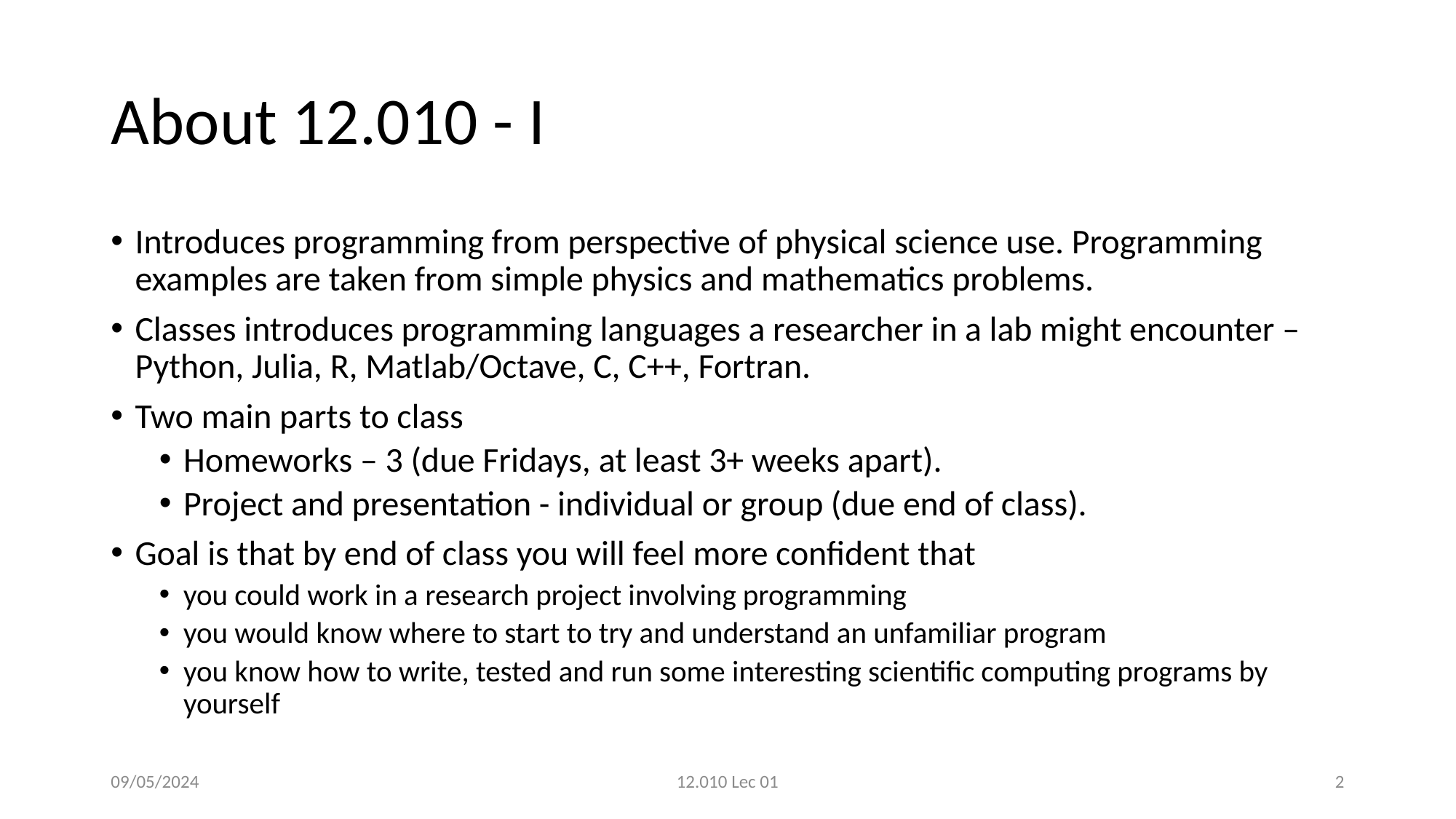

# About 12.010 - I
Introduces programming from perspective of physical science use. Programming examples are taken from simple physics and mathematics problems.
Classes introduces programming languages a researcher in a lab might encounter – Python, Julia, R, Matlab/Octave, C, C++, Fortran.
Two main parts to class
Homeworks – 3 (due Fridays, at least 3+ weeks apart).
Project and presentation - individual or group (due end of class).
Goal is that by end of class you will feel more confident that
you could work in a research project involving programming
you would know where to start to try and understand an unfamiliar program
you know how to write, tested and run some interesting scientific computing programs by yourself
09/05/2024
12.010 Lec 01
2